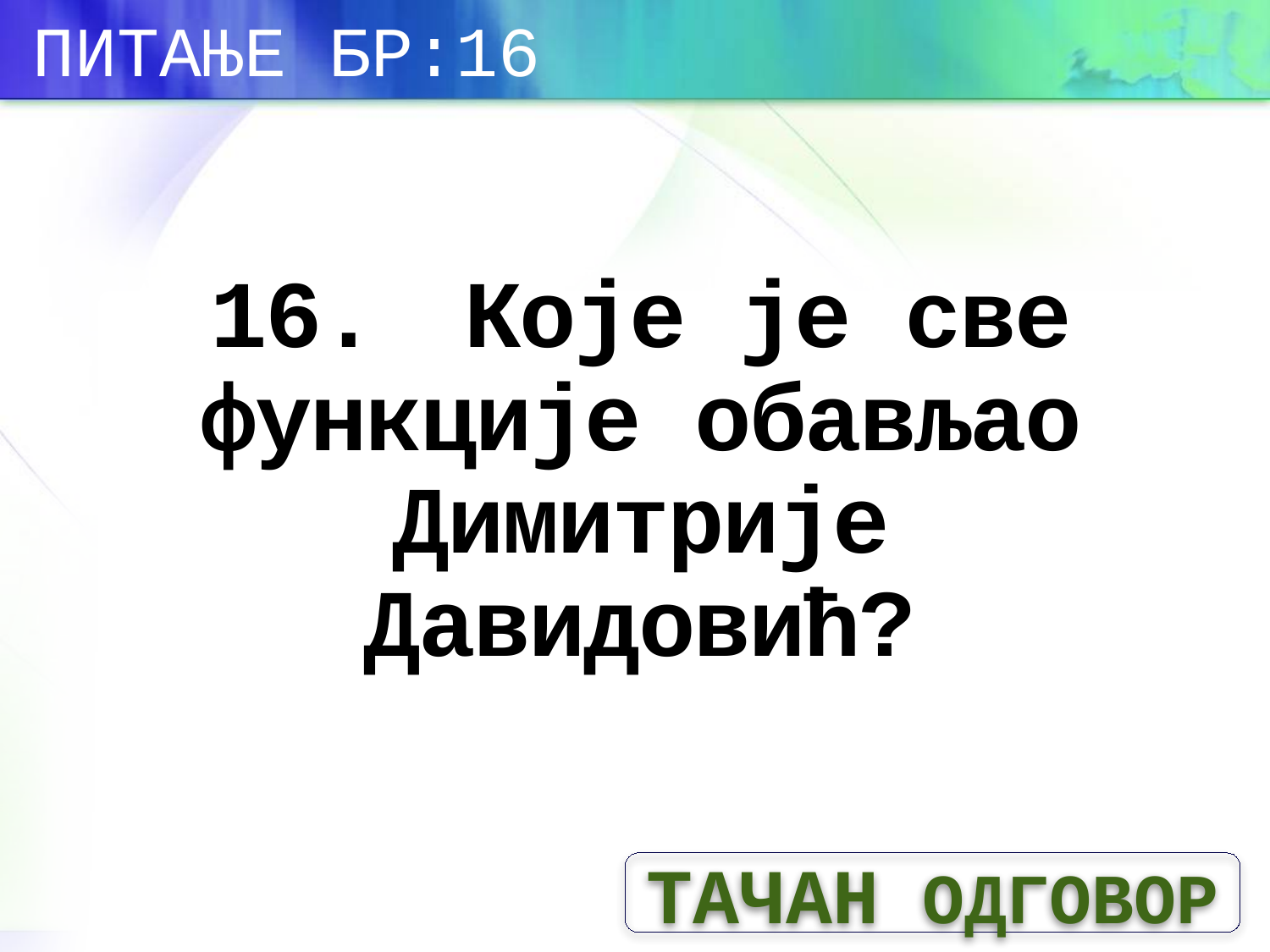

ПИТАЊЕ БР:16
# 16.	Које је све функције обављао Димитрије Давидовић?
ТАЧАН ОДГОВОР